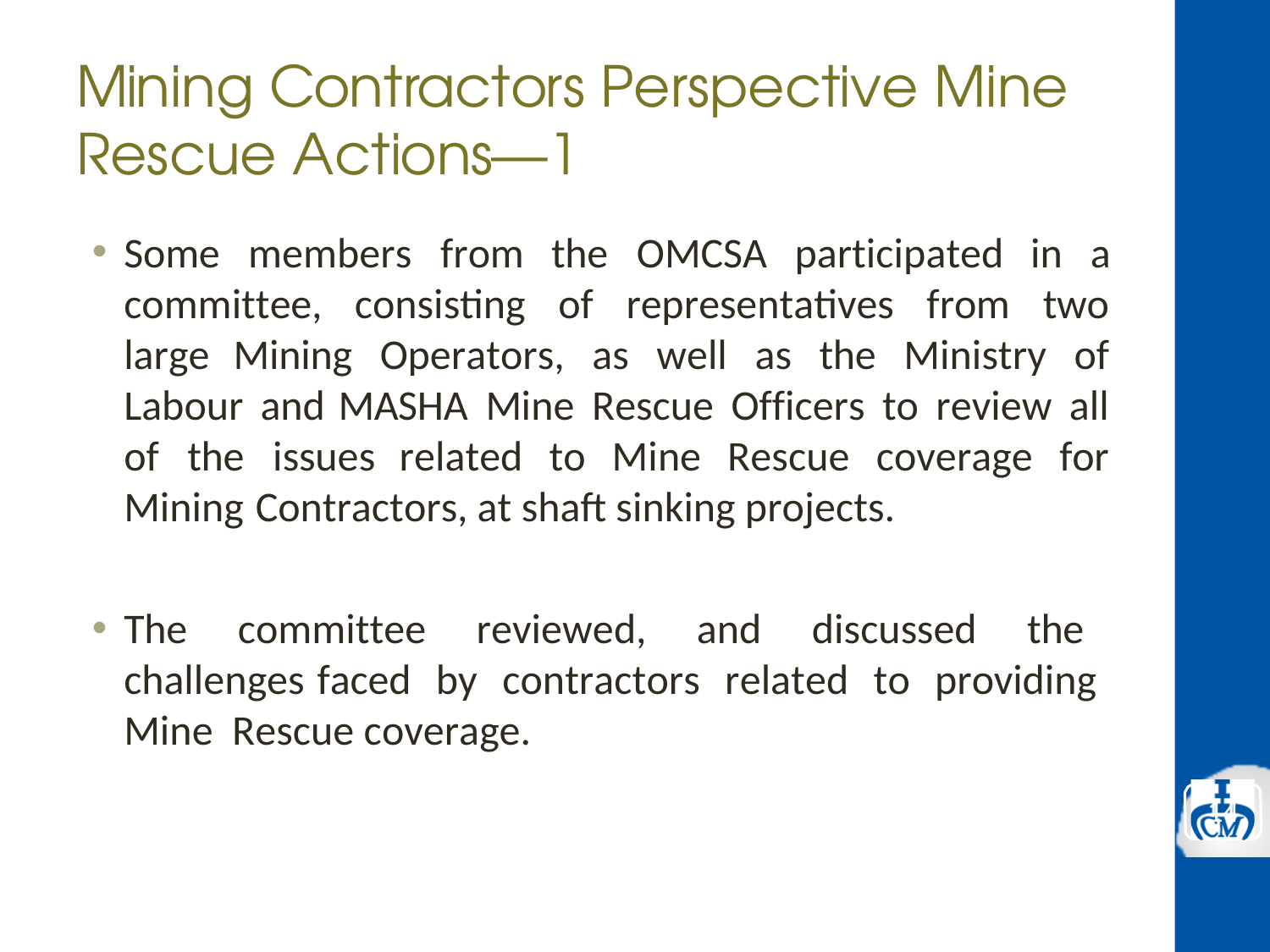

# Mining Contractors Perspective Mine Rescue Actions—1
Some
members	from	the	OMCSA	participated	in	a
committee, consisting of representatives from two large Mining Operators, as well as the Ministry of Labour and MASHA Mine Rescue Officers to review all of the issues related to Mine Rescue coverage for Mining Contractors, at shaft sinking projects.

The  committee  reviewed,  and  discussed  the  challenges faced  by  contractors  related  to  providing  Mine  Rescue coverage.

14